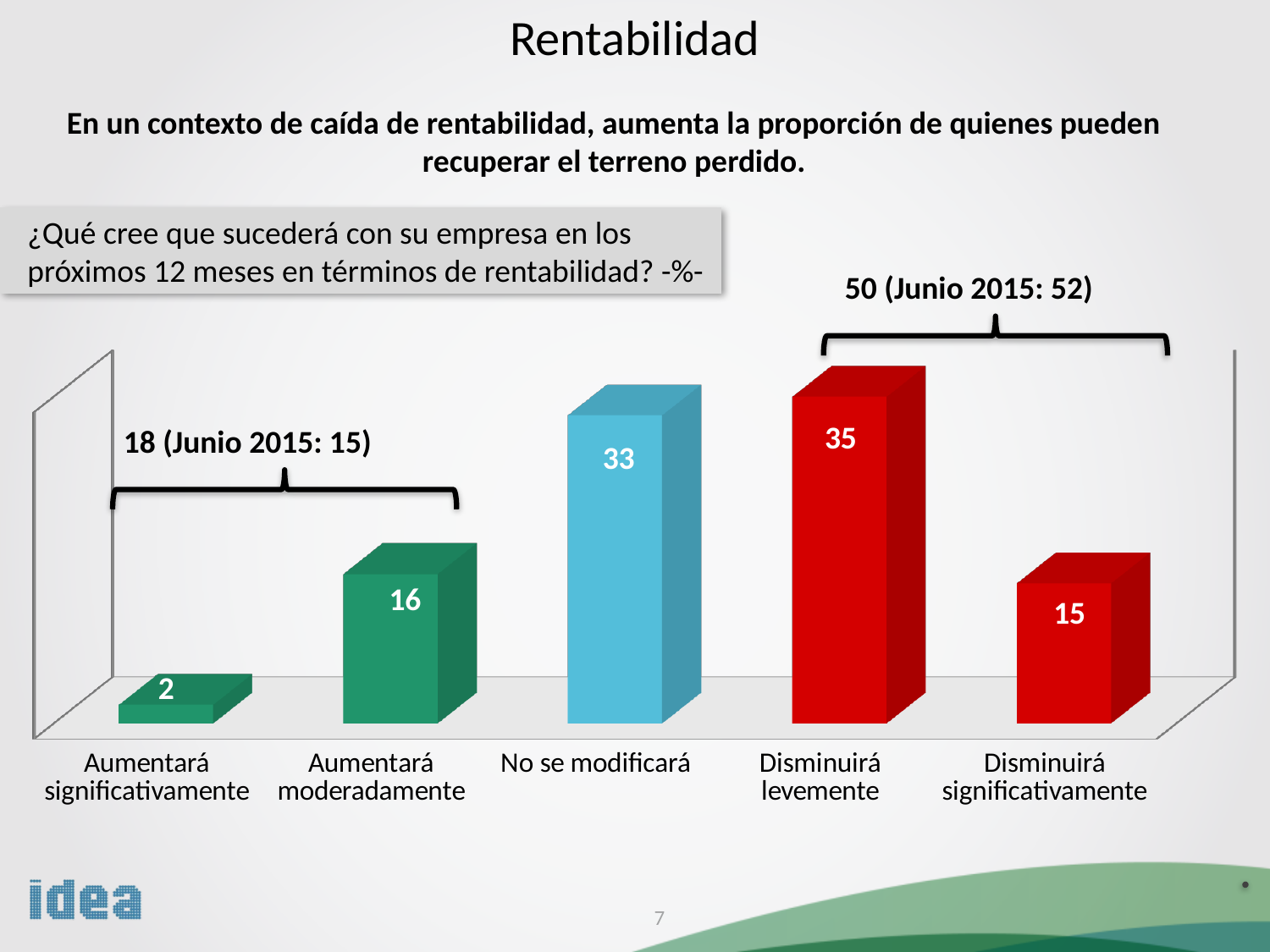

Rentabilidad
En un contexto de caída de rentabilidad, aumenta la proporción de quienes pueden recuperar el terreno perdido.

¿Qué cree que sucederá con su empresa en los próximos 12 meses en términos de rentabilidad? -%-
50 (Junio 2015: 52)

[unsupported chart]

 18 (Junio 2015: 15)

7